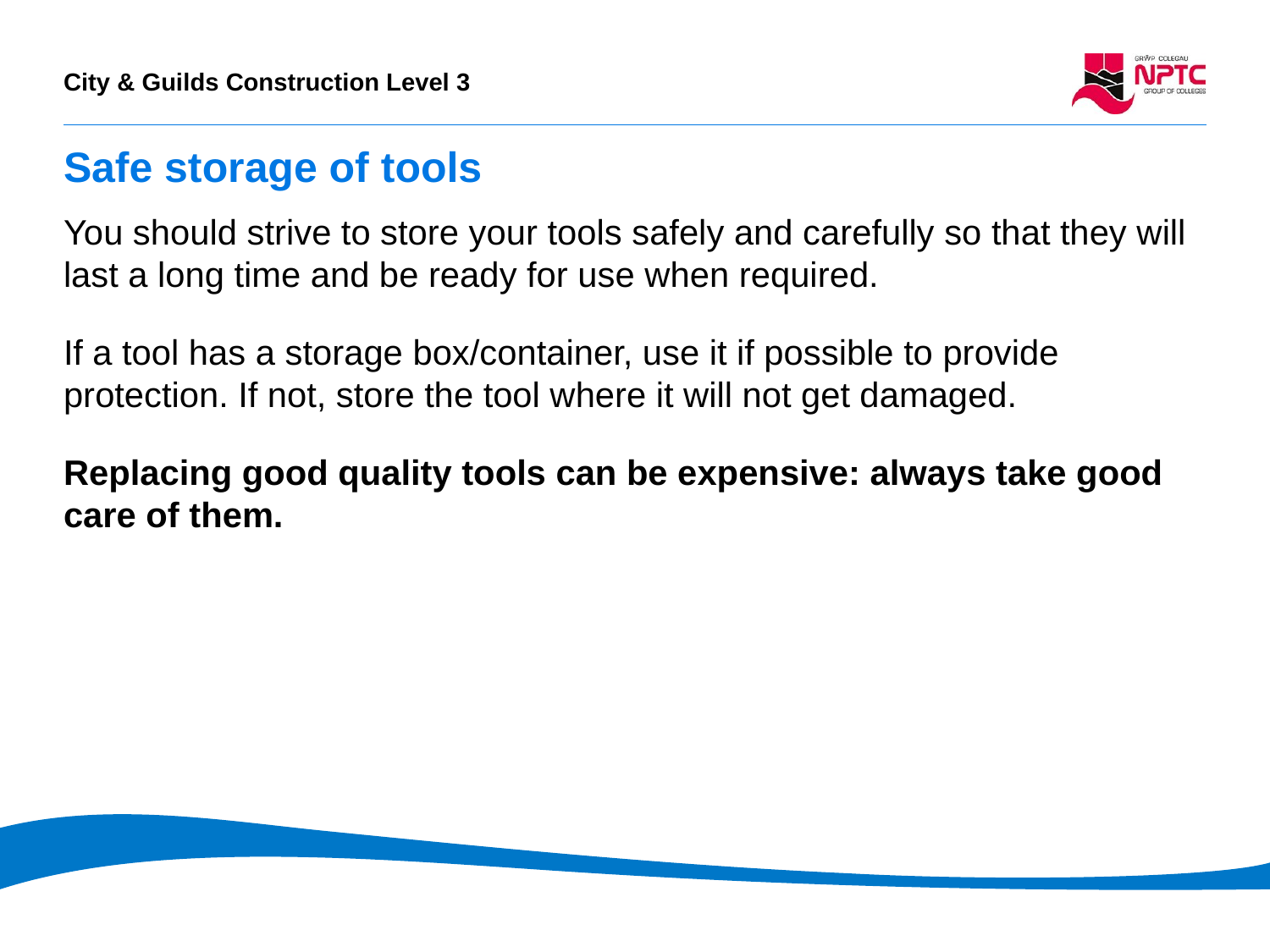

# Safe storage of tools
You should strive to store your tools safely and carefully so that they will last a long time and be ready for use when required.
If a tool has a storage box/container, use it if possible to provide protection. If not, store the tool where it will not get damaged.
Replacing good quality tools can be expensive: always take good care of them.